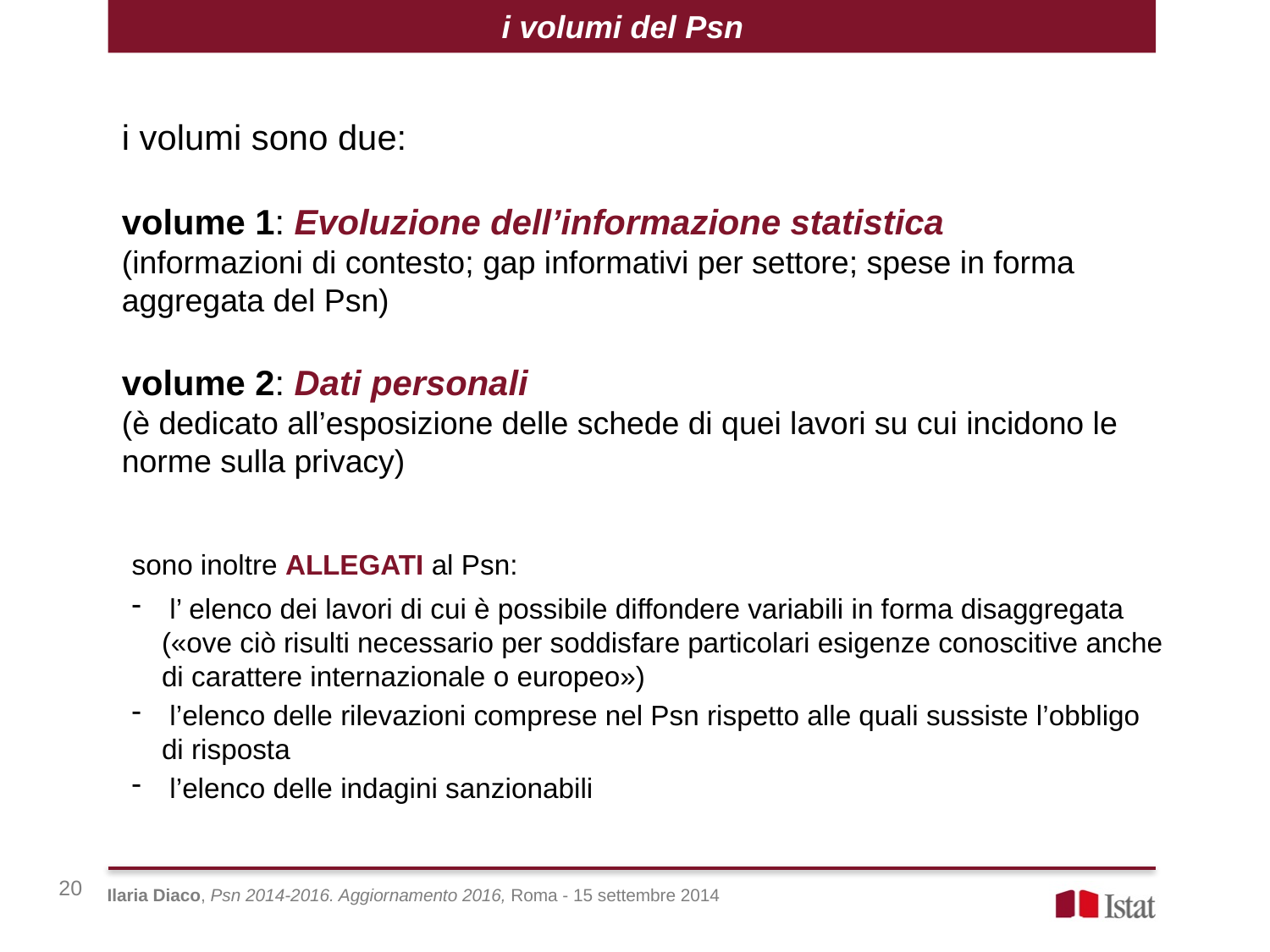

i volumi del Psn

i volumi sono due:

volume 1: Evoluzione dell’informazione statistica
(informazioni di contesto; gap informativi per settore; spese in forma aggregata del Psn)

volume 2: Dati personali
(è dedicato all’esposizione delle schede di quei lavori su cui incidono le norme sulla privacy)
sono inoltre ALLEGATI al Psn:
 l’ elenco dei lavori di cui è possibile diffondere variabili in forma disaggregata  («ove ciò risulti necessario per soddisfare particolari esigenze conoscitive anche di carattere internazionale o europeo»)
 l’elenco delle rilevazioni comprese nel Psn rispetto alle quali sussiste l’obbligo di risposta
 l’elenco delle indagini sanzionabili
20
Ilaria Diaco, Psn 2014-2016. Aggiornamento 2016, Roma - 15 settembre 2014